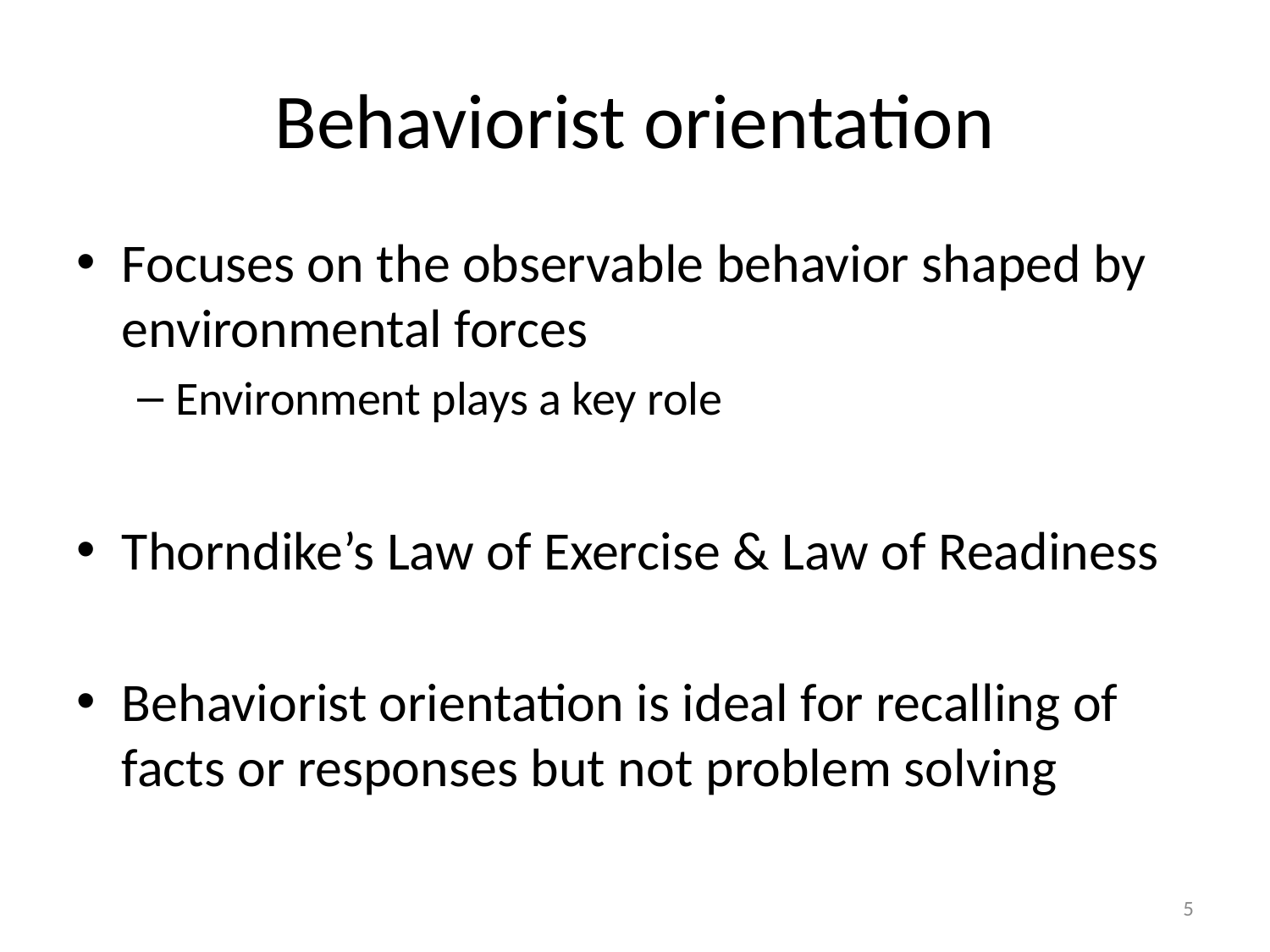

# Behaviorist orientation
Focuses on the observable behavior shaped by environmental forces
Environment plays a key role

Thorndike’s Law of Exercise & Law of Readiness

Behaviorist orientation is ideal for recalling of facts or responses but not problem solving

5